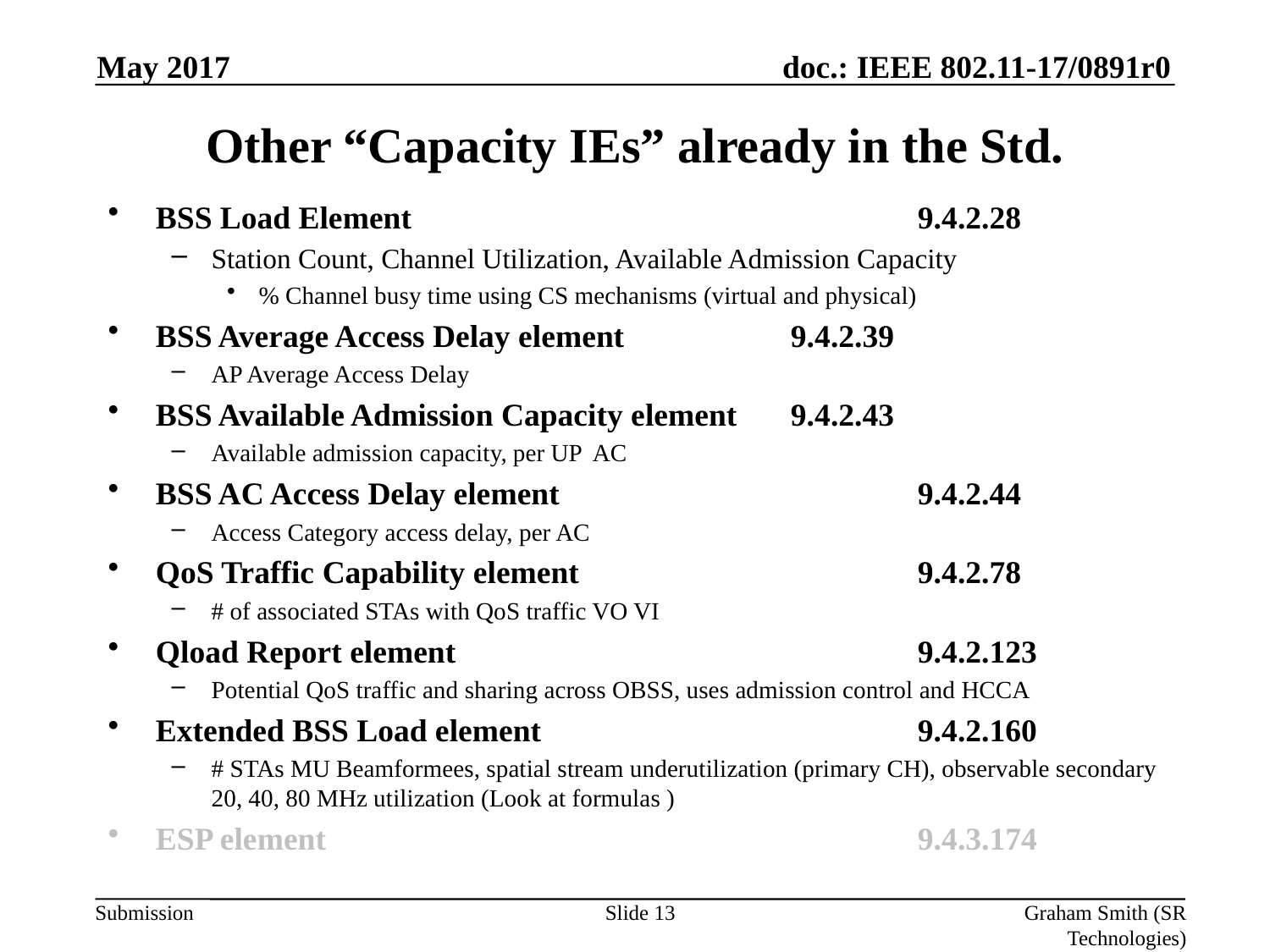

May 2017
# Other “Capacity IEs” already in the Std.
BSS Load Element 				9.4.2.28
Station Count, Channel Utilization, Available Admission Capacity
% Channel busy time using CS mechanisms (virtual and physical)
BSS Average Access Delay element		9.4.2.39
AP Average Access Delay
BSS Available Admission Capacity element	9.4.2.43
Available admission capacity, per UP  AC
BSS AC Access Delay element			9.4.2.44
Access Category access delay, per AC
QoS Traffic Capability element			9.4.2.78
# of associated STAs with QoS traffic VO VI
Qload Report element				9.4.2.123
Potential QoS traffic and sharing across OBSS, uses admission control and HCCA
Extended BSS Load element			9.4.2.160
# STAs MU Beamformees, spatial stream underutilization (primary CH), observable secondary 20, 40, 80 MHz utilization (Look at formulas )
ESP element					9.4.3.174

Slide 13
Graham Smith (SR Technologies)